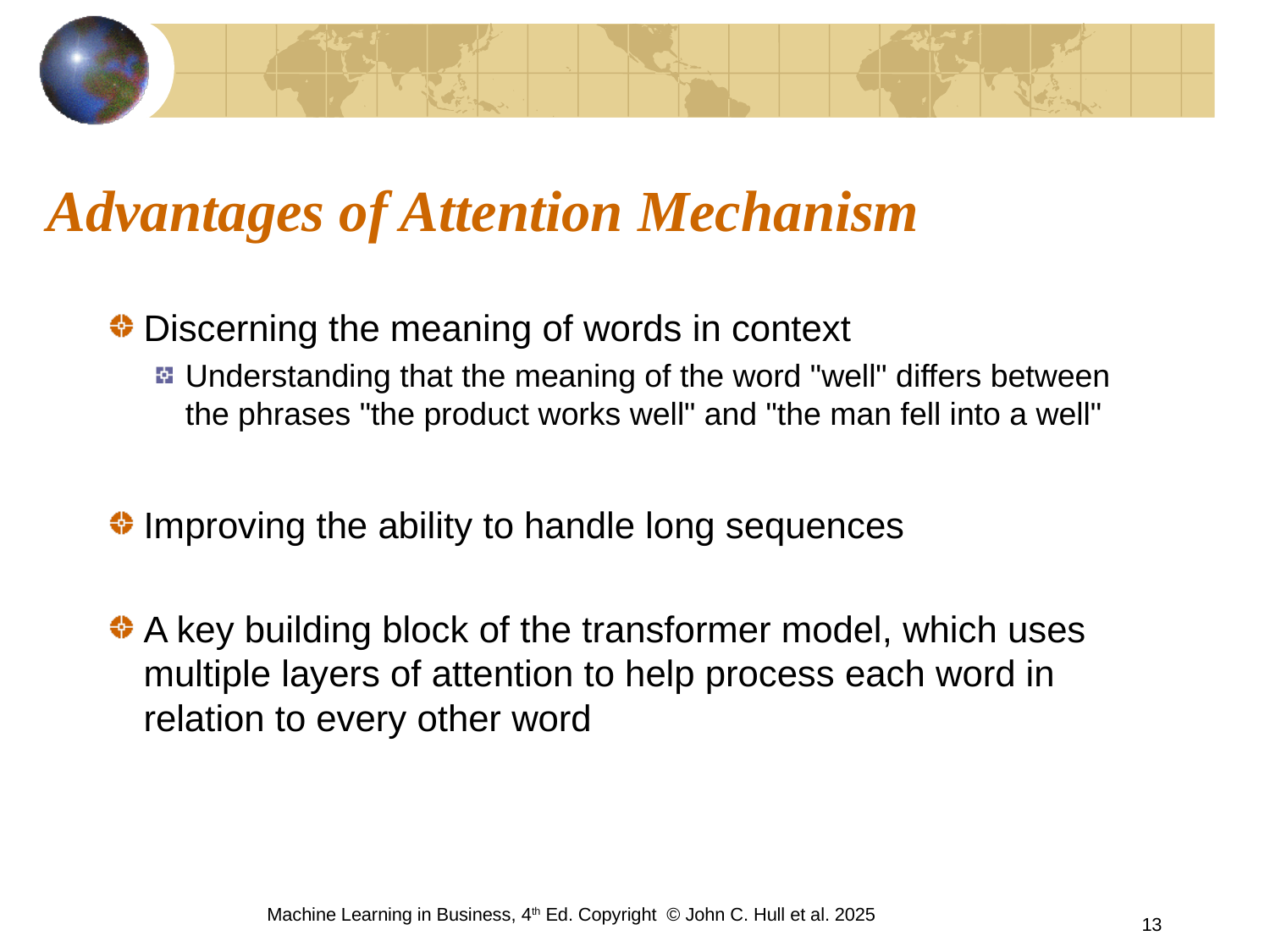

# Advantages of Attention Mechanism
Discerning the meaning of words in context
Understanding that the meaning of the word "well" differs between the phrases "the product works well" and "the man fell into a well"

Improving the ability to handle long sequences

A key building block of the transformer model, which uses multiple layers of attention to help process each word in relation to every other word
Machine Learning in Business, 4th Ed. Copyright  © John C. Hull et al. 2025
13